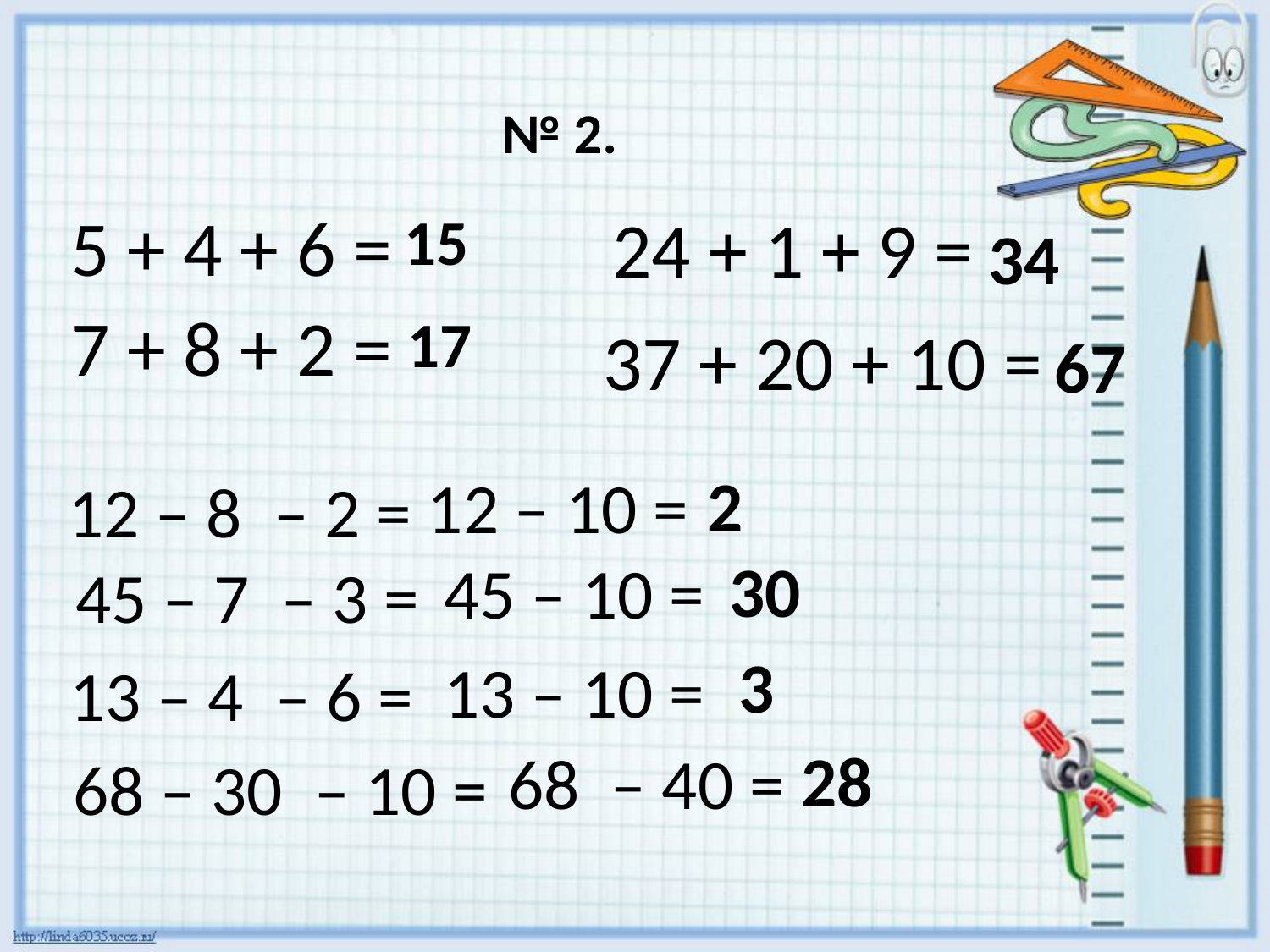

№ 2.
# 5 + 4 + 6 =
24 + 1 + 9 =
15
34
7 + 8 + 2 =
  37 + 20 + 10 =
 17
67
 2
12 – 10 =
12 – 8  – 2 =
30
45 – 10 =
45 – 7  – 3 =
3
13 – 10 =
13 – 4  – 6 =
28
 68  – 40 =
68 – 30  – 10 =